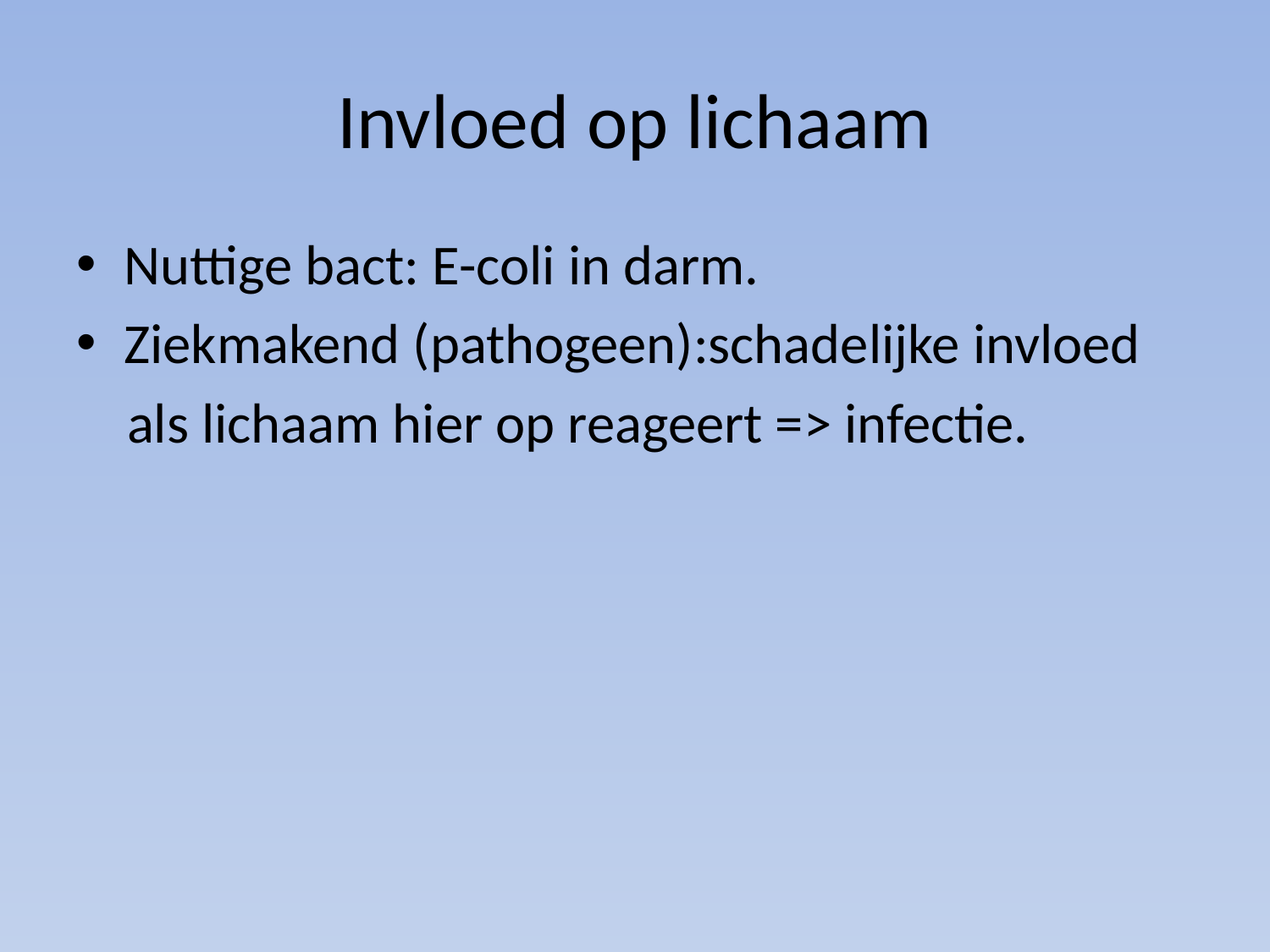

# Invloed op lichaam
Nuttige bact: E-coli in darm.
Ziekmakend (pathogeen):schadelijke invloed
    als lichaam hier op reageert => infectie.